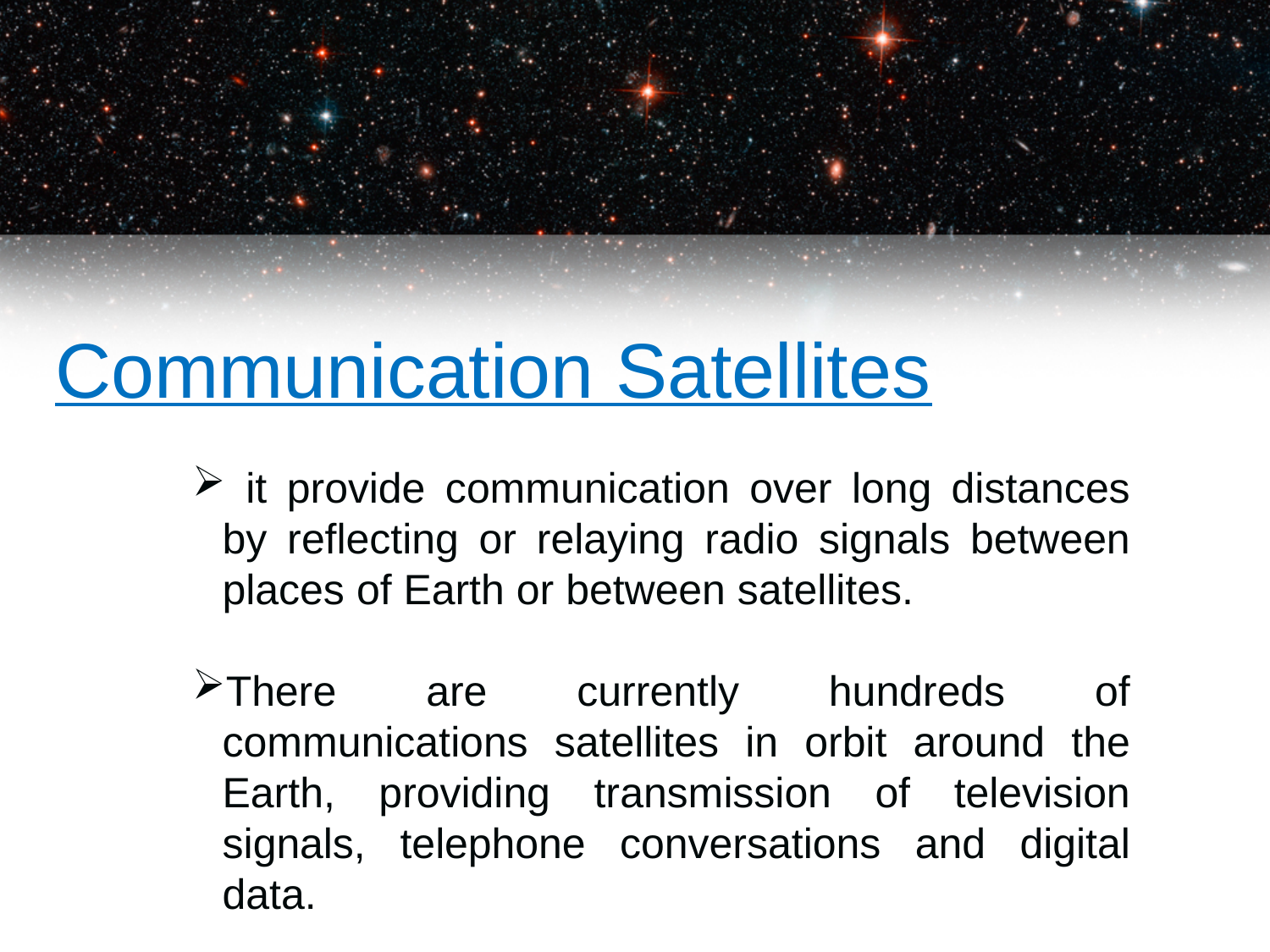

# Communication Satellites
 it provide communication over long distances by reflecting or relaying radio signals between places of Earth or between satellites.

There are currently hundreds of communications satellites in orbit around the Earth, providing transmission of television signals, telephone conversations and digital data.